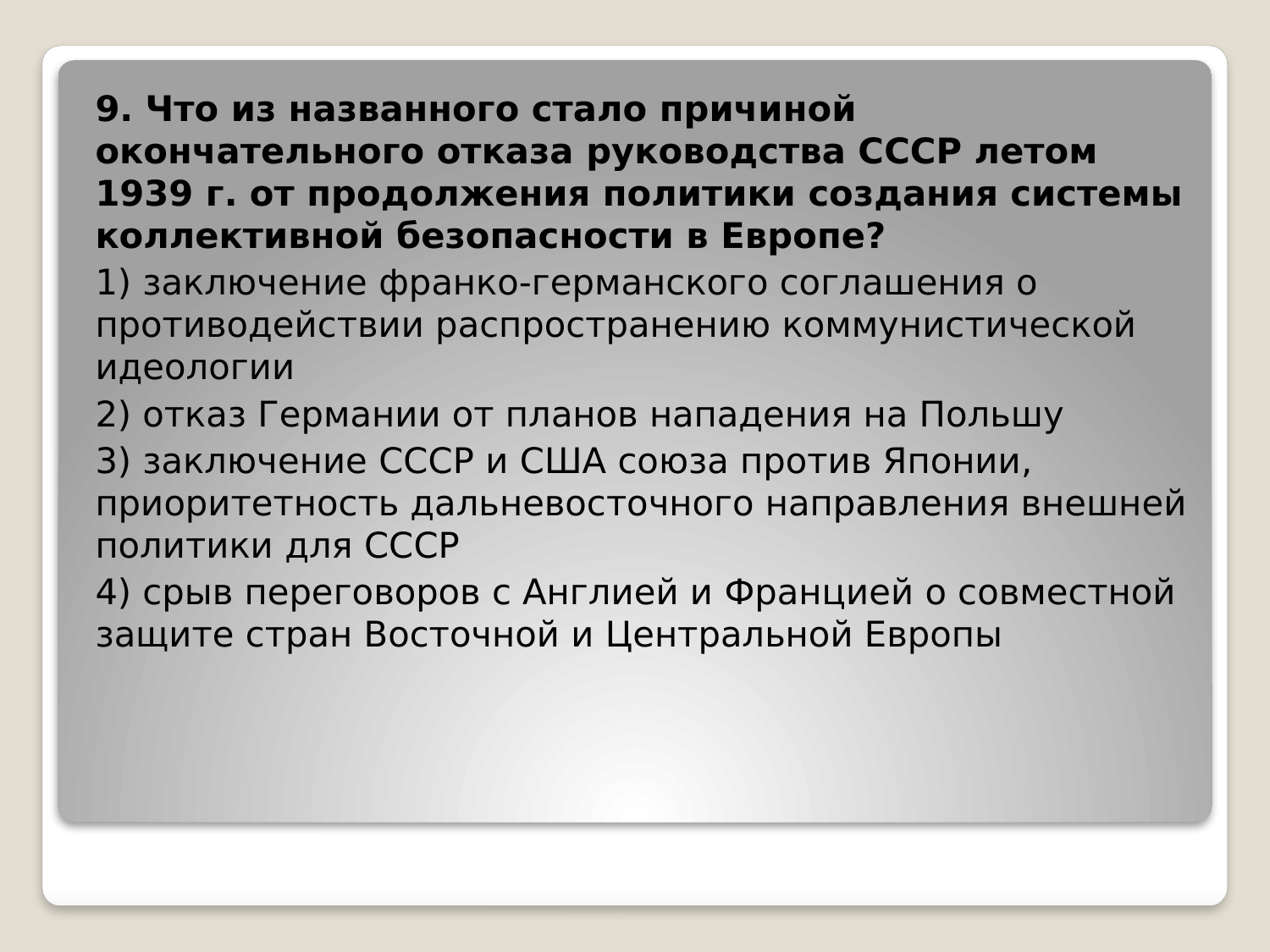

9. Что из названного стало причиной окончательного отказа руководства СССР летом 1939 г. от продолжения политики создания системы коллективной безопасности в Европе?
1) заключение франко-германского соглашения о противодействии распространению коммунистической идеологии
2) отказ Германии от планов нападения на Польшу
3) заключение СССР и США союза против Японии, приоритетность дальневосточного направления внешней политики для СССР
4) срыв переговоров с Англией и Францией о совместной защите стран Восточной и Центральной Европы

#